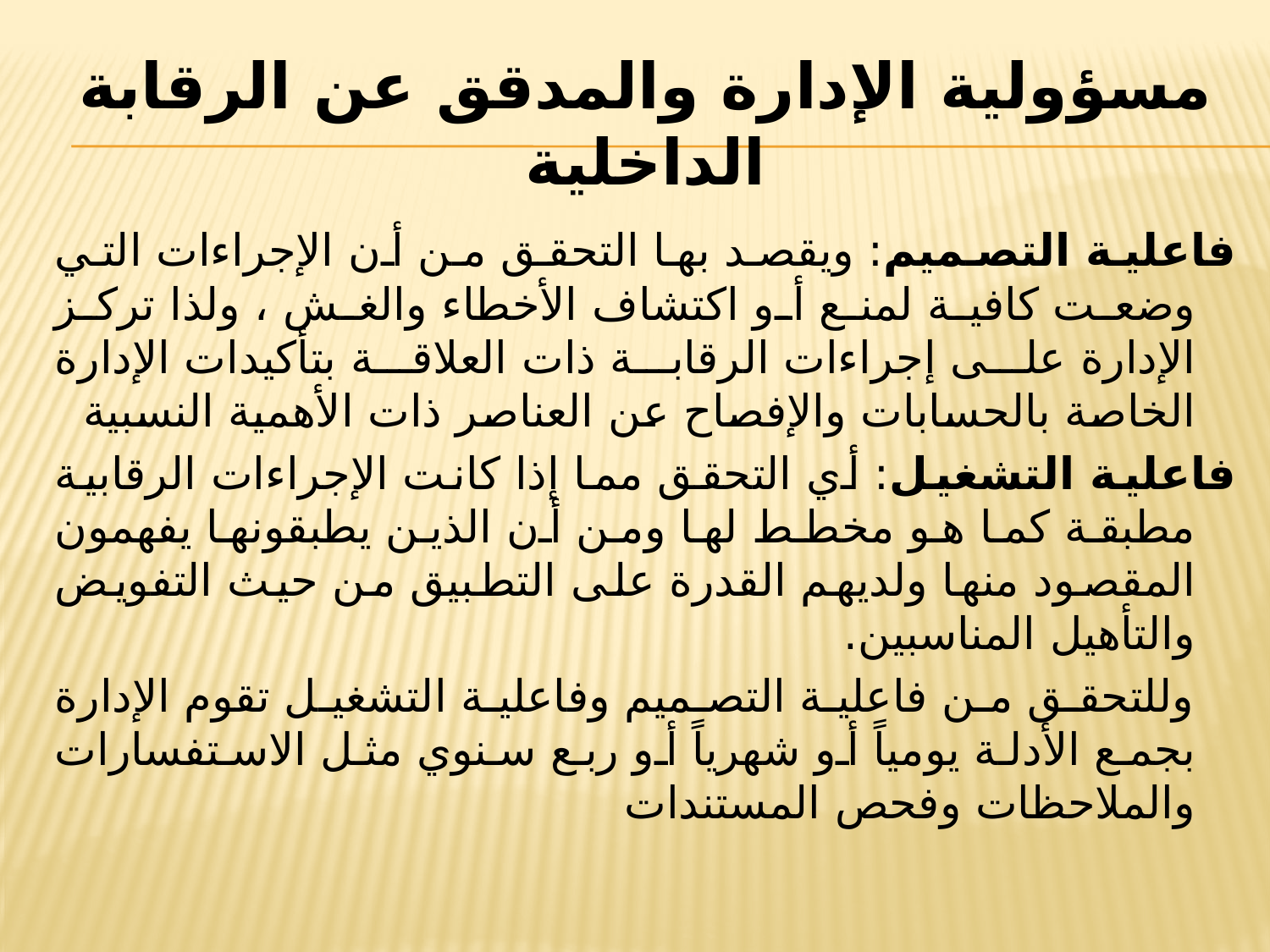

# مسؤولية الإدارة والمدقق عن الرقابة الداخلية
فاعلية التصميم: ويقصد بها التحقق من أن الإجراءات التي وضعت كافية لمنع أو اكتشاف الأخطاء والغش ، ولذا تركز الإدارة على إجراءات الرقابة ذات العلاقة بتأكيدات الإدارة الخاصة بالحسابات والإفصاح عن العناصر ذات الأهمية النسبية
فاعلية التشغيل: أي التحقق مما إذا كانت الإجراءات الرقابية مطبقة كما هو مخطط لها ومن أن الذين يطبقونها يفهمون المقصود منها ولديهم القدرة على التطبيق من حيث التفويض والتأهيل المناسبين.
   وللتحقق من فاعلية التصميم وفاعلية التشغيل تقوم الإدارة بجمع الأدلة يومياً أو شهرياً أو ربع سنوي مثل الاستفسارات والملاحظات وفحص المستندات